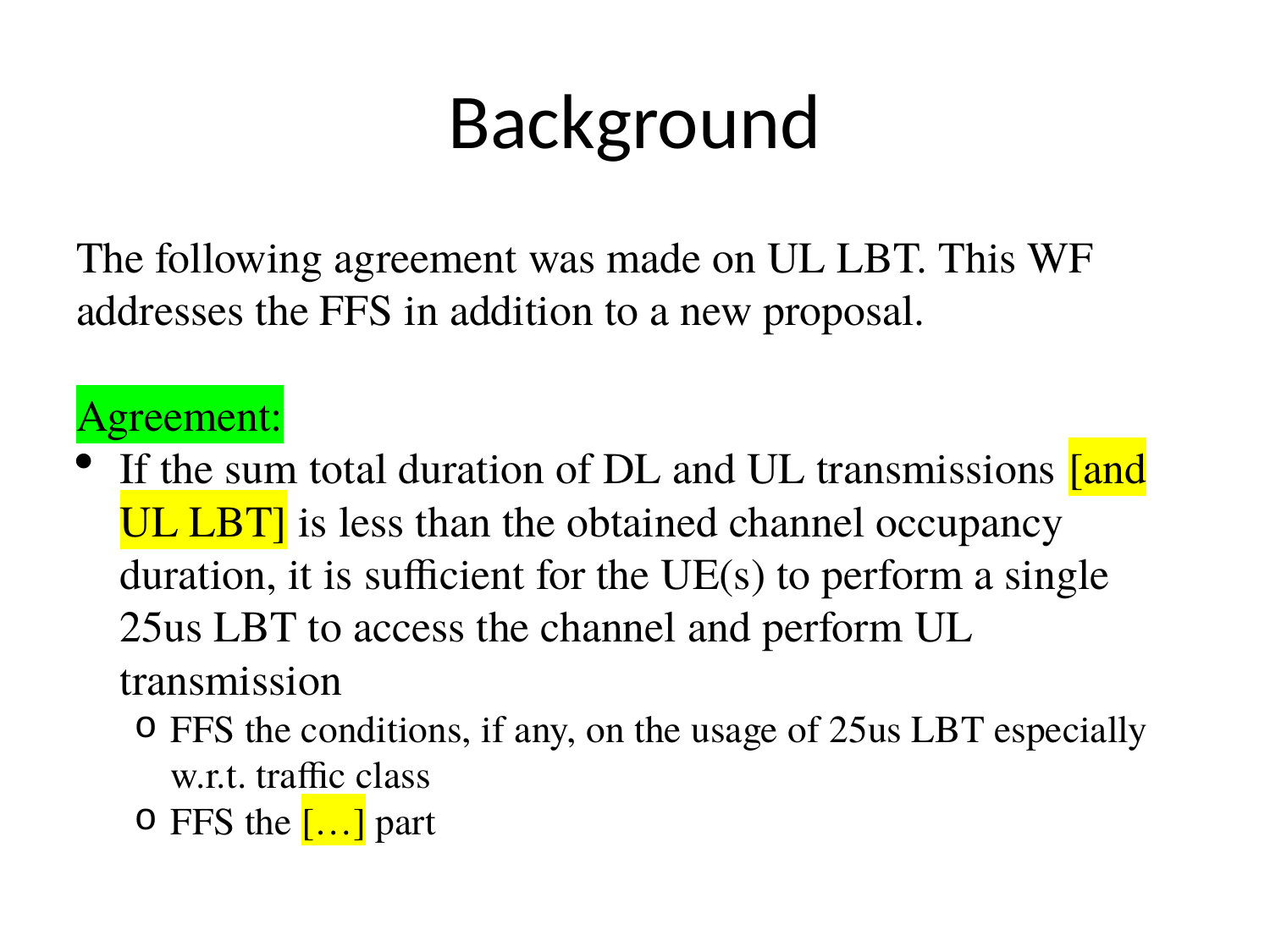

# Background
The following agreement was made on UL LBT. This WF addresses the FFS in addition to a new proposal.

Agreement:
If the sum total duration of DL and UL transmissions [and UL LBT] is less than the obtained channel occupancy duration, it is sufficient for the UE(s) to perform a single 25us LBT to access the channel and perform UL transmission
FFS the conditions, if any, on the usage of 25us LBT especially w.r.t. traffic class
FFS the […] part